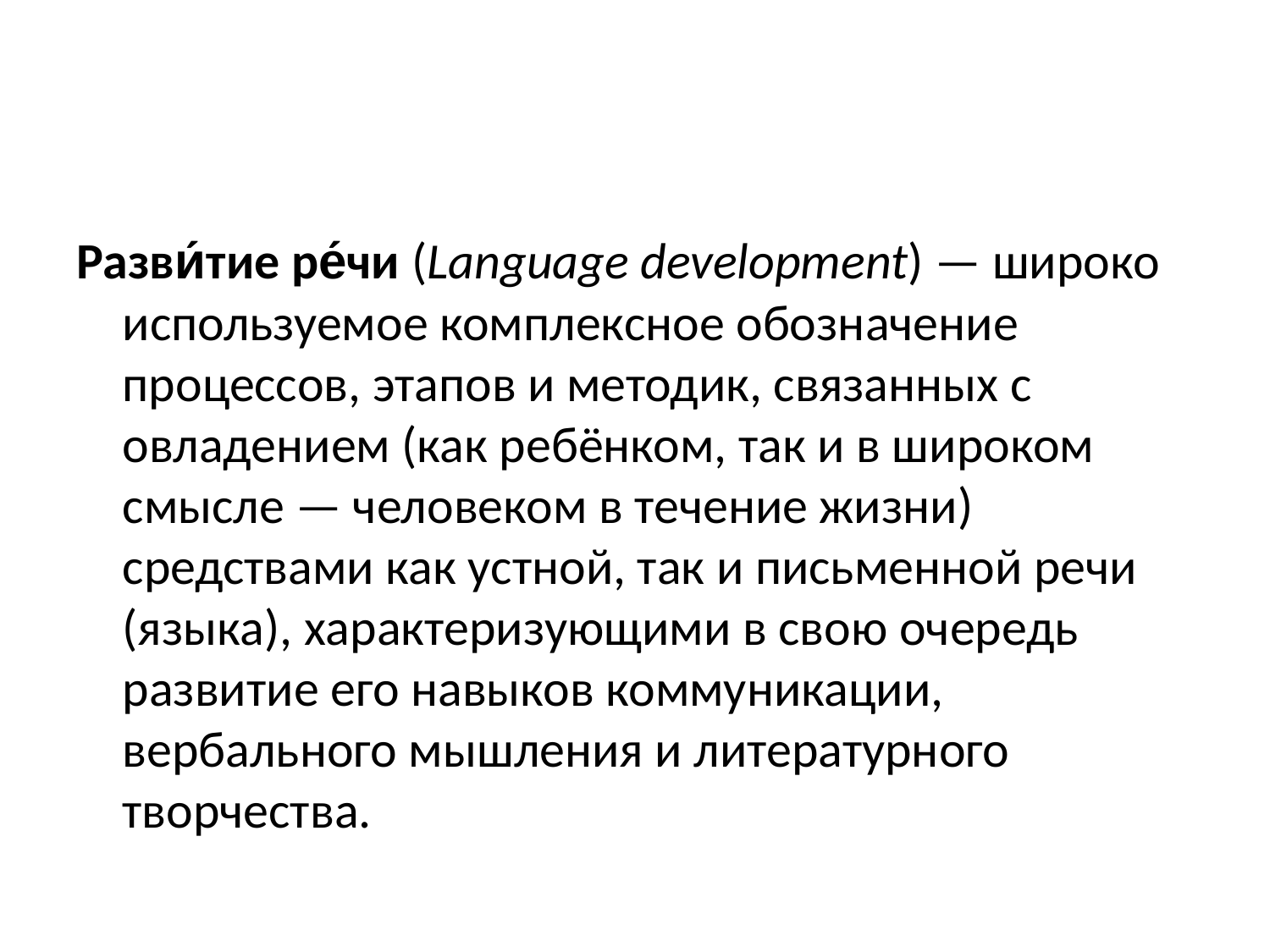

#
Разви́тие ре́чи (Language development) — широко используемое комплексное обозначение процессов, этапов и методик, связанных с овладением (как ребёнком, так и в широком смысле — человеком в течение жизни) средствами как устной, так и письменной речи (языка), характеризующими в свою очередь развитие его навыков коммуникации, вербального мышления и литературного творчества.